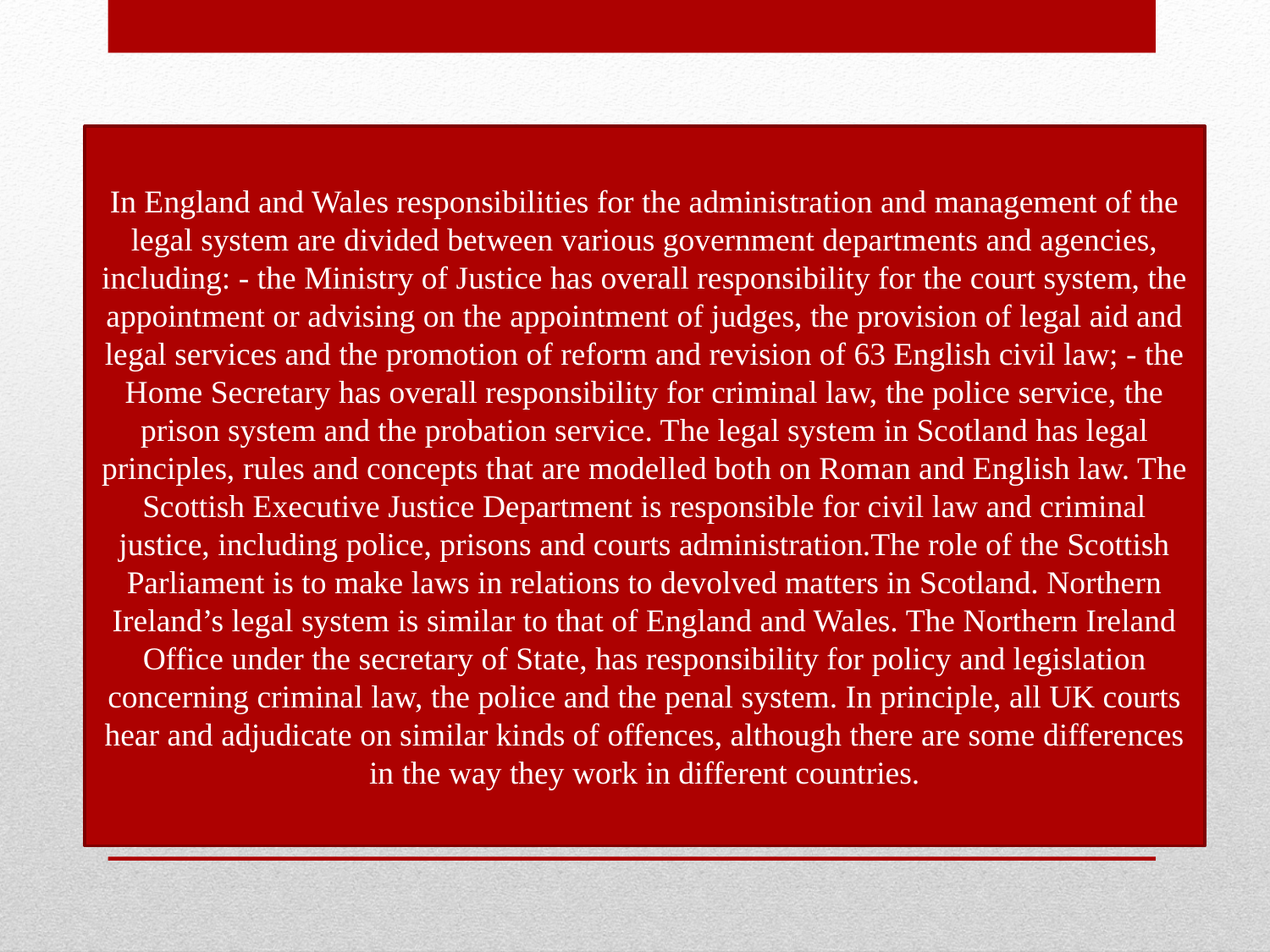

In England and Wales responsibilities for the administration and management of the legal system are divided between various government departments and agencies, including: - the Ministry of Justice has overall responsibility for the court system, the appointment or advising on the appointment of judges, the provision of legal aid and legal services and the promotion of reform and revision of 63 English civil law; - the Home Secretary has overall responsibility for criminal law, the police service, the prison system and the probation service. The legal system in Scotland has legal principles, rules and concepts that are modelled both on Roman and English law. The Scottish Executive Justice Department is responsible for civil law and criminal justice, including police, prisons and courts administration.The role of the Scottish Parliament is to make laws in relations to devolved matters in Scotland. Northern Ireland’s legal system is similar to that of England and Wales. The Northern Ireland Office under the secretary of State, has responsibility for policy and legislation concerning criminal law, the police and the penal system. In principle, all UK courts hear and adjudicate on similar kinds of offences, although there are some differences in the way they work in different countries.